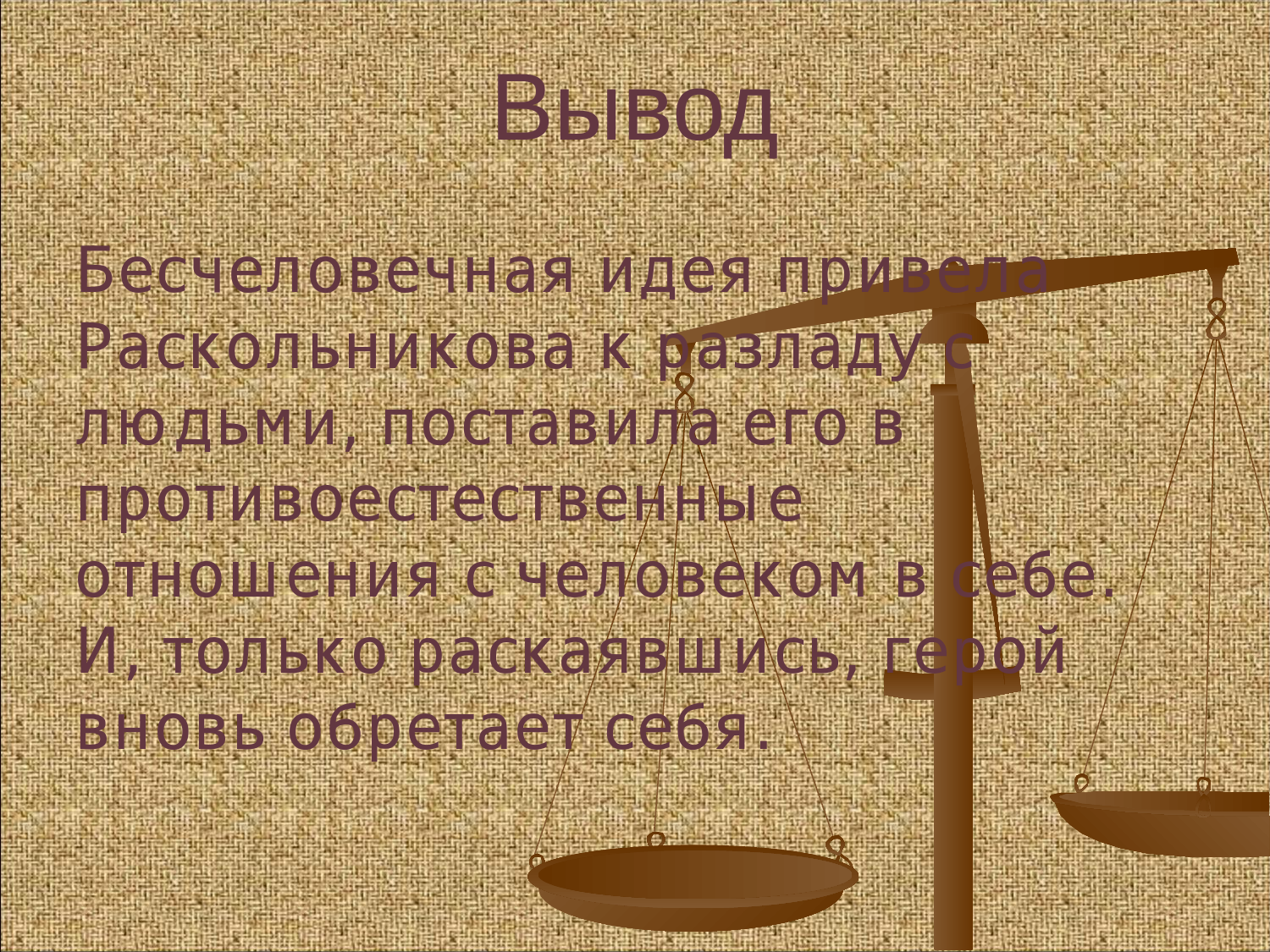

Вывод
Бесчеловечная идея привела Раскольникова к разладу с людьми, поставила его в противоестественные отношения с человеком в себе. И, только раскаявшись, герой вновь обретает себя.